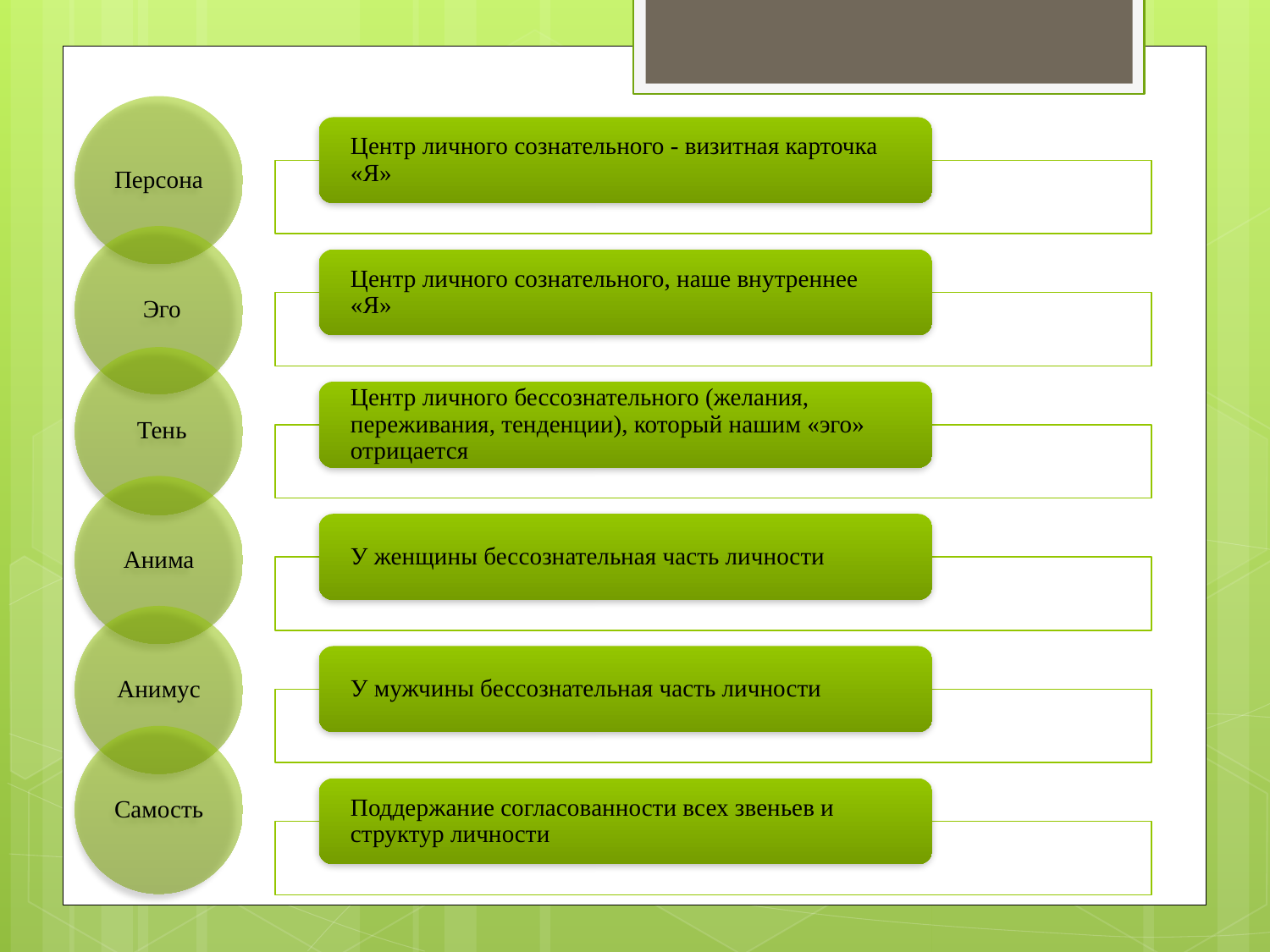

Персона
 Эго
 Тень
Анима
Анимус
Самость
Центр личного сознательного - визитная карточка «Я»
Центр личного сознательного, наше внутреннее «Я»
Центр личного бессознательного (желания, переживания, тенденции), который нашим «эго» отрицается
У женщины бессознательная часть личности
У мужчины бессознательная часть личности
Поддержание согласованности всех звеньев и структур личности